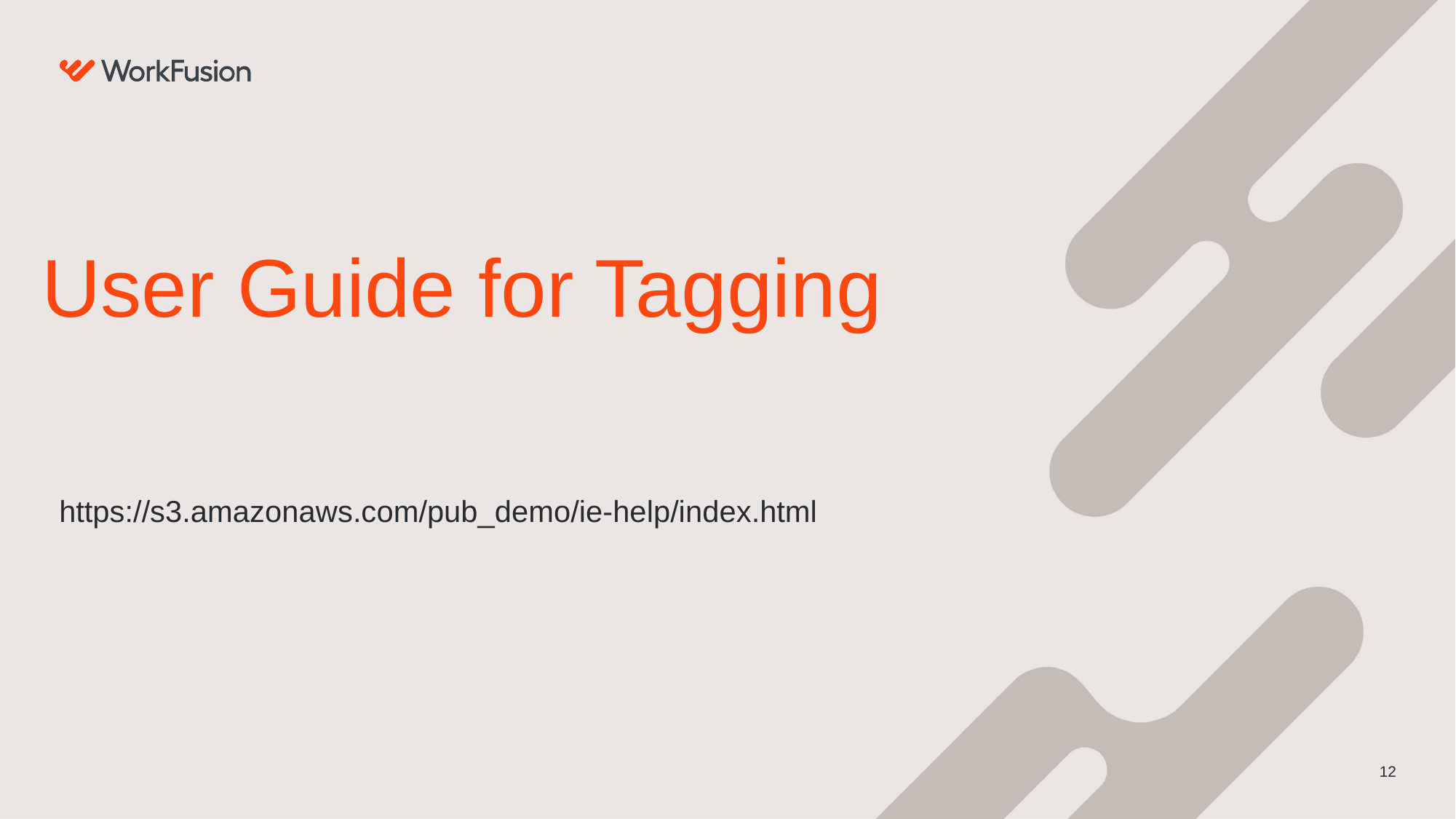

# User Guide for Tagging
https://s3.amazonaws.com/pub_demo/ie-help/index.html

12